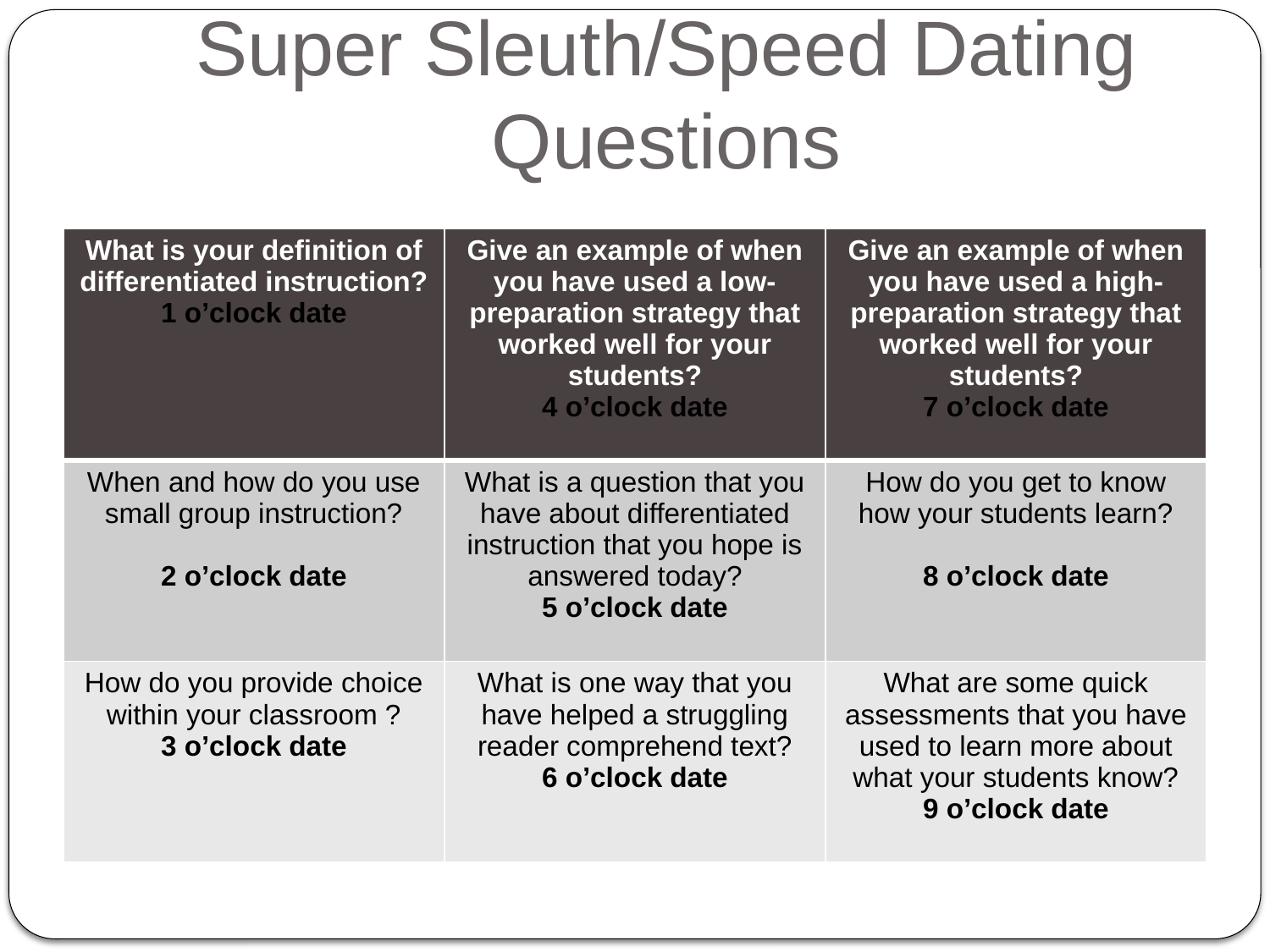

# Super Sleuth/Speed Dating Questions
| What is your definition of differentiated instruction? 1 o’clock date | Give an example of when you have used a low-preparation strategy that worked well for your students? 4 o’clock date | Give an example of when you have used a high-preparation strategy that worked well for your students? 7 o’clock date |
| --- | --- | --- |
| When and how do you use small group instruction? 2 o’clock date | What is a question that you have about differentiated instruction that you hope is answered today? 5 o’clock date | How do you get to know how your students learn? 8 o’clock date |
| How do you provide choice within your classroom ? 3 o’clock date | What is one way that you have helped a struggling reader comprehend text? 6 o’clock date | What are some quick assessments that you have used to learn more about what your students know? 9 o’clock date |